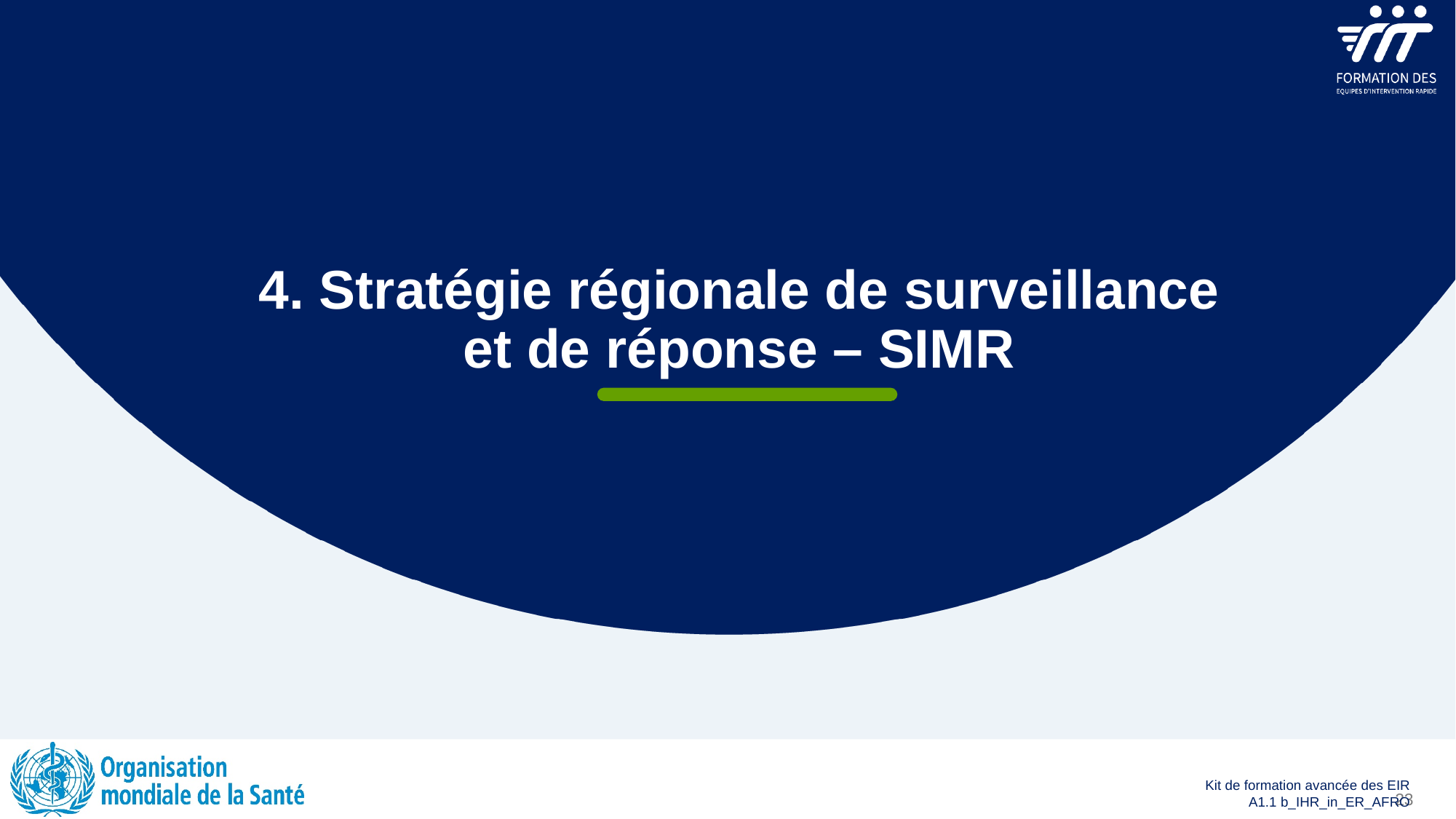

4. Stratégie régionale de surveillance et de réponse – SIMR